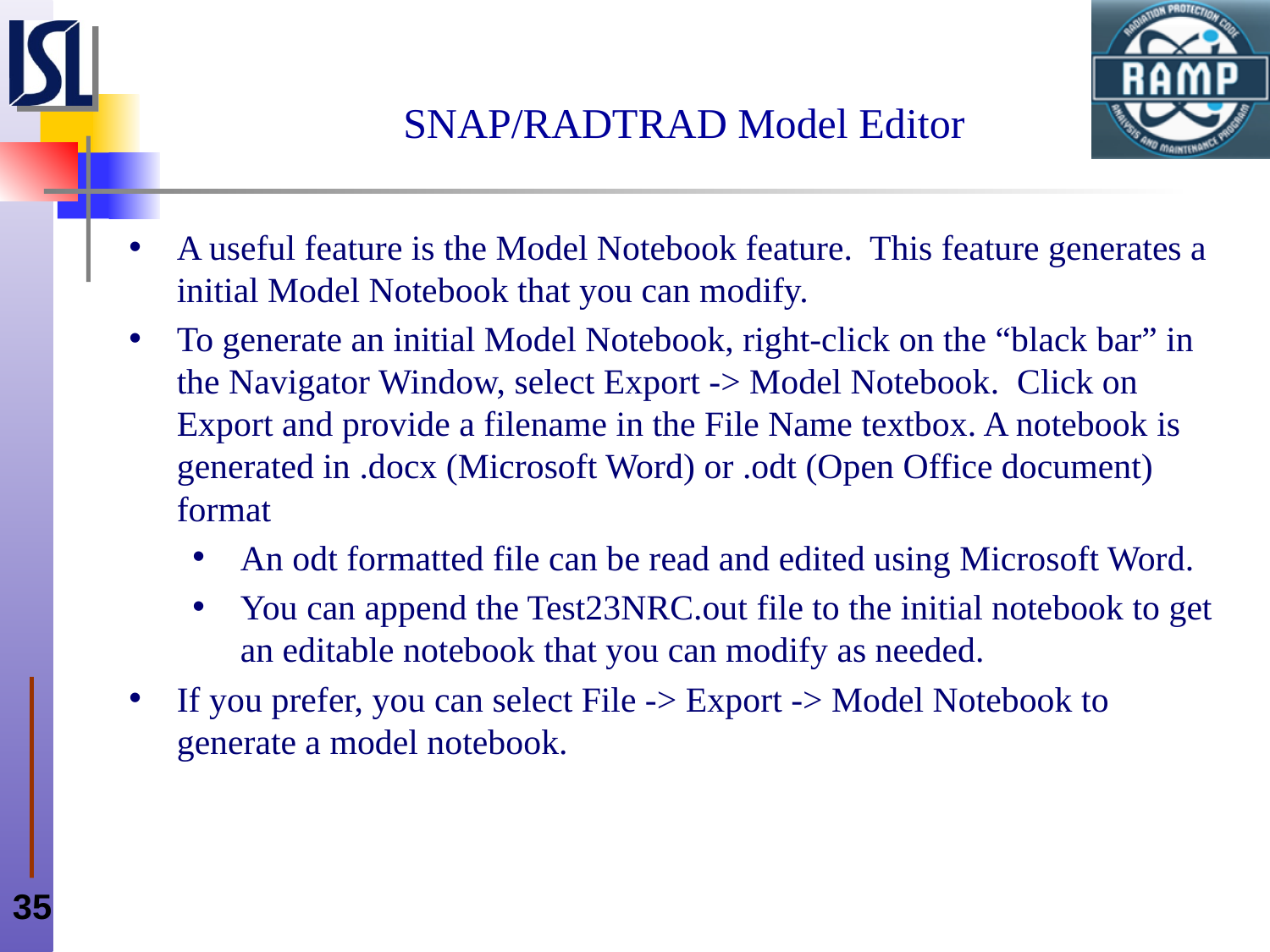

# SNAP/RADTRAD Model Editor
A useful feature is the Model Notebook feature.  This feature generates a initial Model Notebook that you can modify.
To generate an initial Model Notebook, right-click on the “black bar” in the Navigator Window, select Export -> Model Notebook.  Click on Export and provide a filename in the File Name textbox. A notebook is generated in .docx (Microsoft Word) or .odt (Open Office document) format
An odt formatted file can be read and edited using Microsoft Word.
You can append the Test23NRC.out file to the initial notebook to get an editable notebook that you can modify as needed.
If you prefer, you can select File -> Export -> Model Notebook to generate a model notebook.